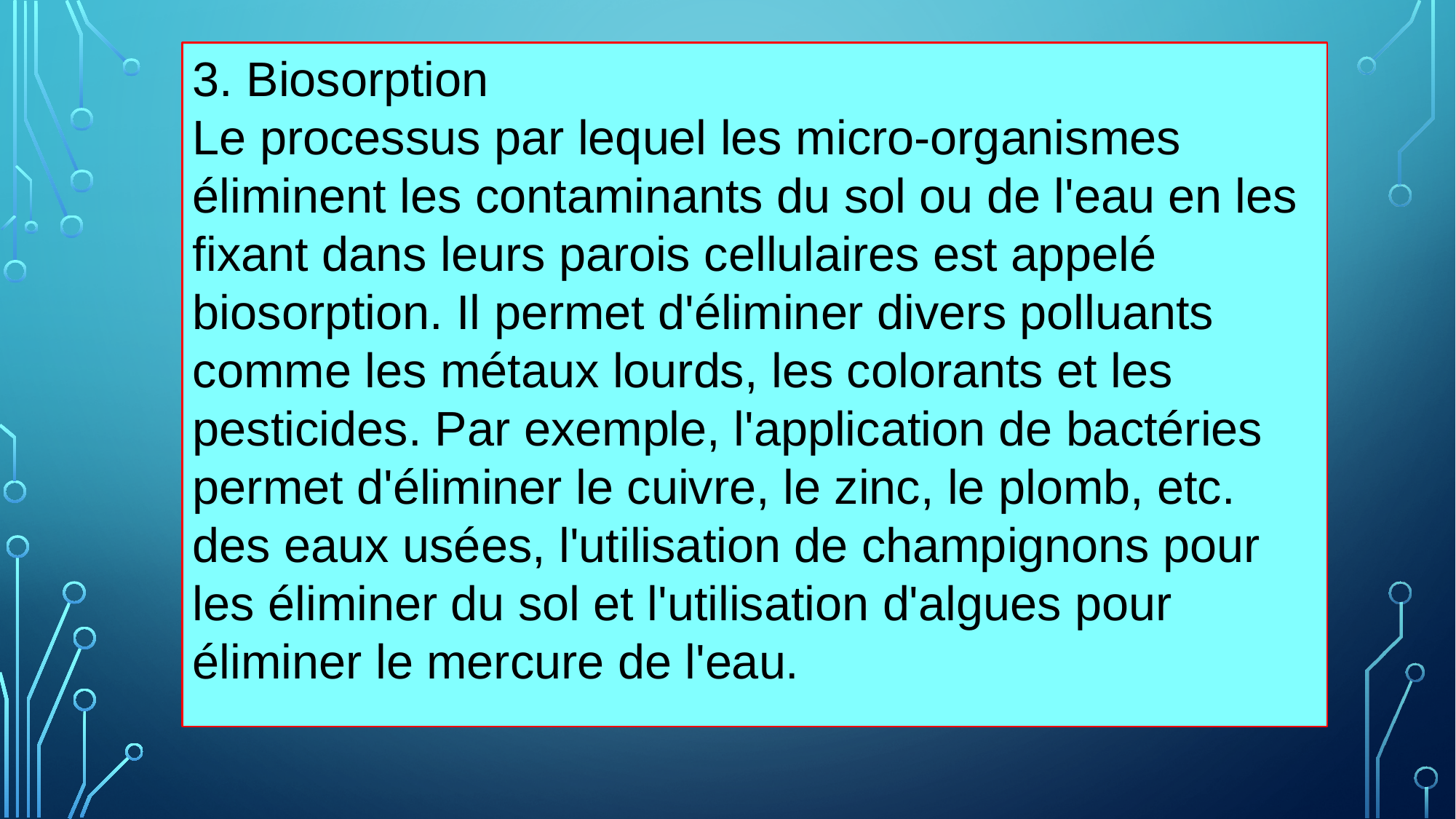

3. Biosorption
Le processus par lequel les micro-organismes éliminent les contaminants du sol ou de l'eau en les fixant dans leurs parois cellulaires est appelé biosorption. Il permet d'éliminer divers polluants comme les métaux lourds, les colorants et les pesticides. Par exemple, l'application de bactéries permet d'éliminer le cuivre, le zinc, le plomb, etc. des eaux usées, l'utilisation de champignons pour les éliminer du sol et l'utilisation d'algues pour éliminer le mercure de l'eau.